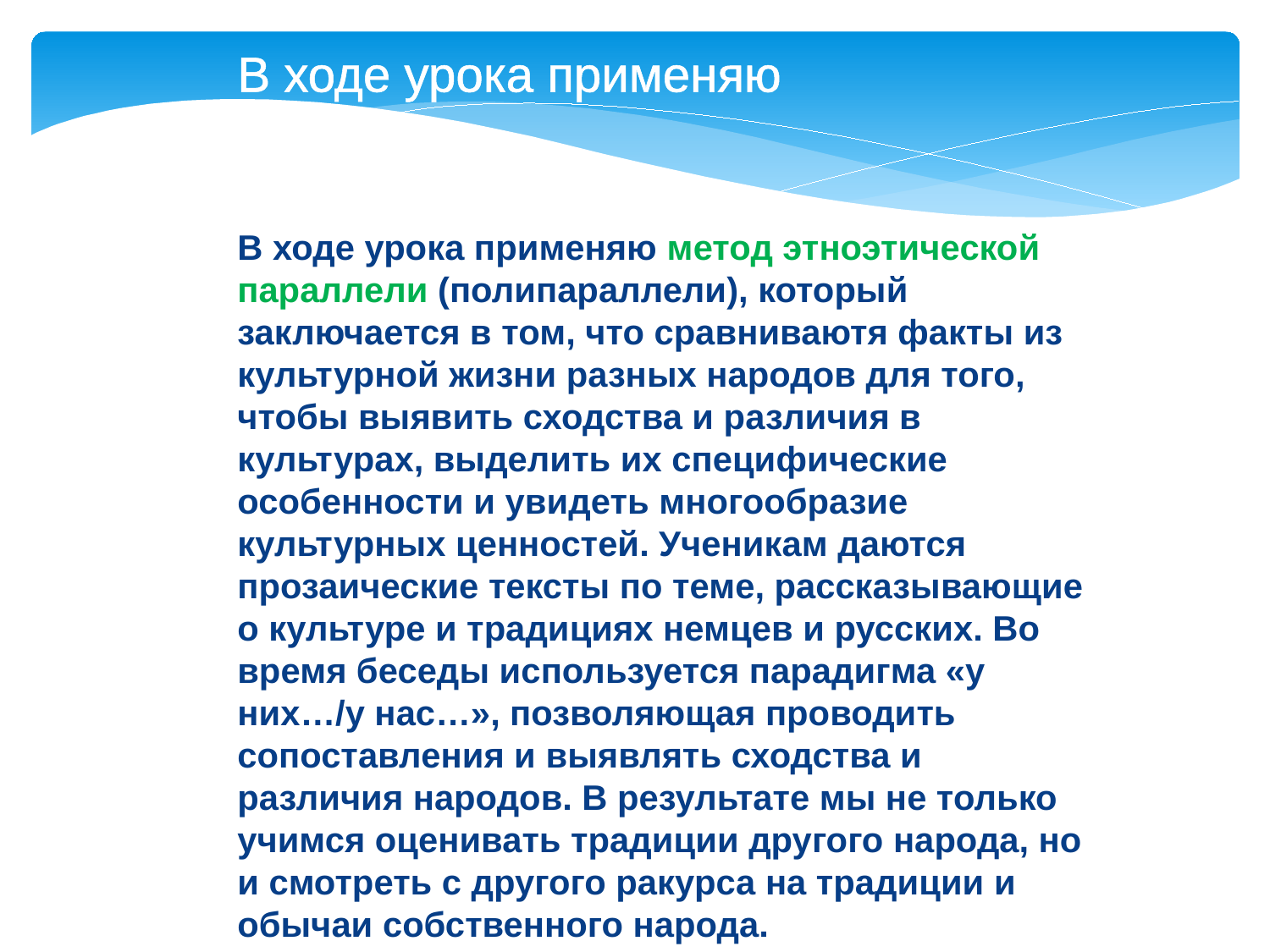

В ходе урока применяю

В ходе урока применяю метод этноэтической параллели (полипараллели), который заключается в том, что сравниваютя факты из культурной жизни разных народов для того, чтобы выявить сходства и различия в культурах, выделить их специфические особенности и увидеть многообразие культурных ценностей. Ученикам даются прозаические тексты по теме, рассказывающие о культуре и традициях немцев и русских. Во время беседы используется парадигма «у них…/у нас…», позволяющая проводить сопоставления и выявлять сходства и различия народов. В результате мы не только учимся оценивать традиции другого народа, но и смотреть с другого ракурса на традиции и обычаи собственного народа.